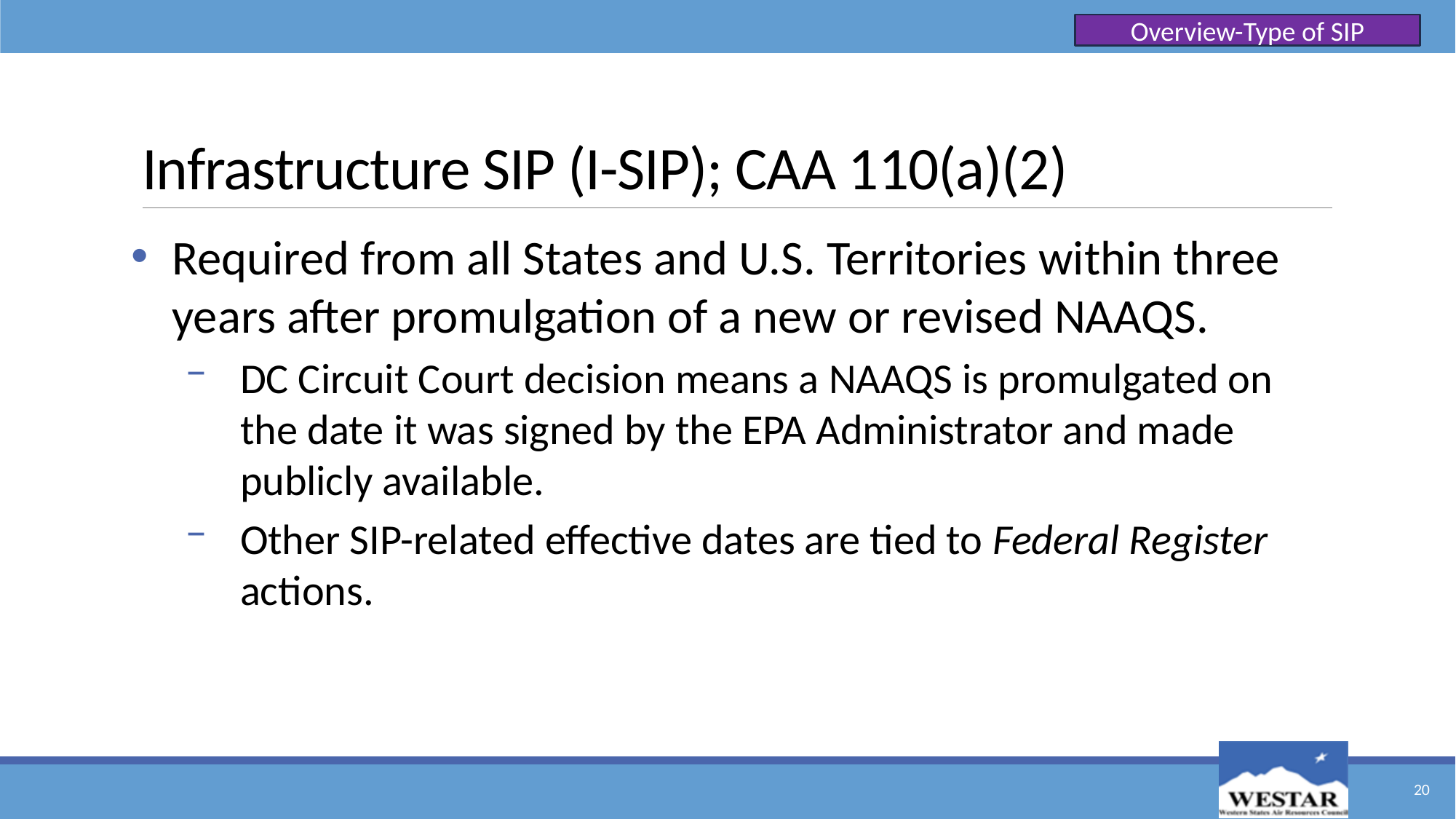

Overview-Type of SIP
# Infrastructure SIP (I-SIP); CAA 110(a)(2)
Required from all States and U.S. Territories within three years after promulgation of a new or revised NAAQS.
DC Circuit Court decision means a NAAQS is promulgated on the date it was signed by the EPA Administrator and made publicly available.
Other SIP-related effective dates are tied to Federal Register actions.
20